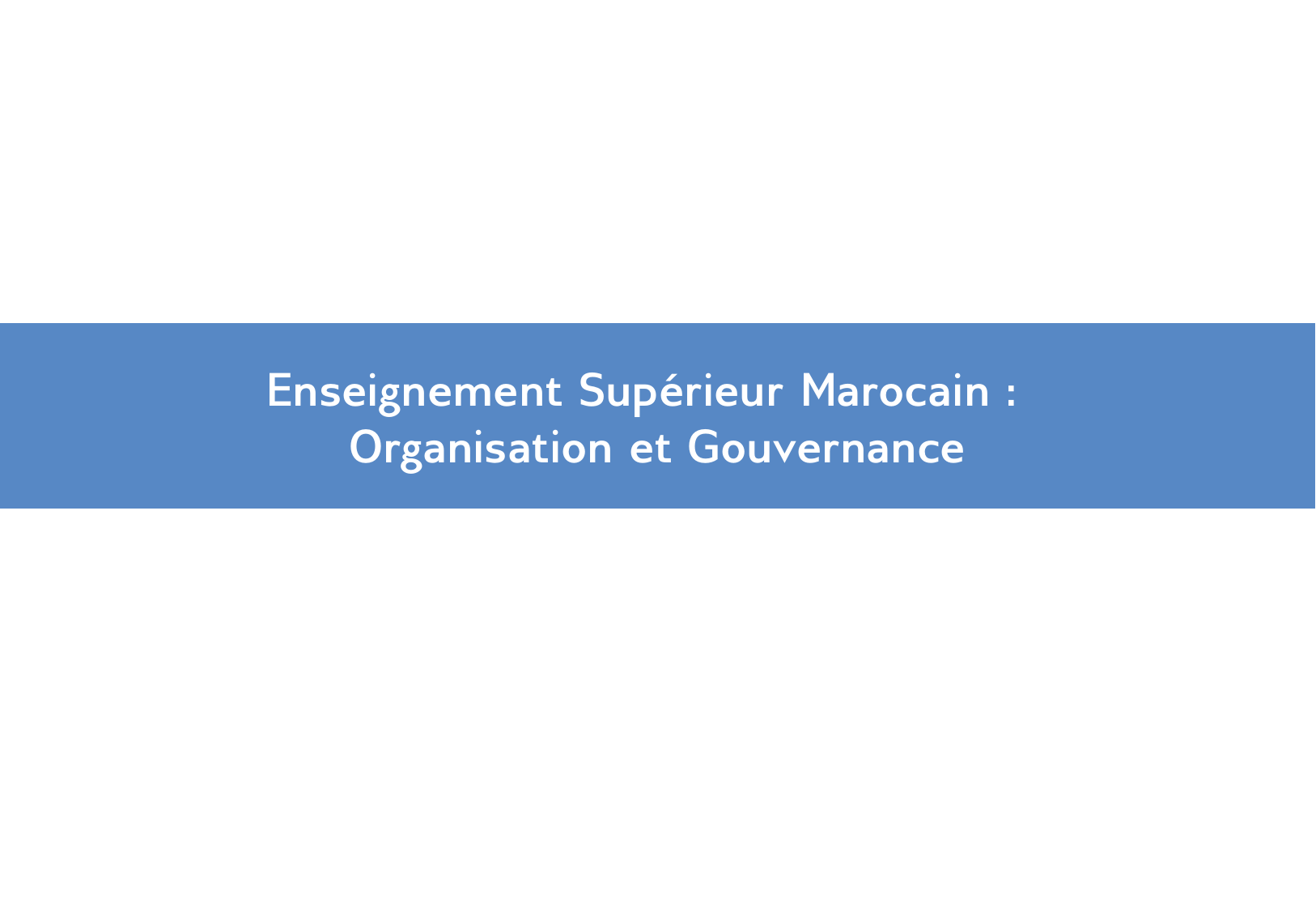

Enseignement Supérieur Marocain :
Organisation et Gouvernance